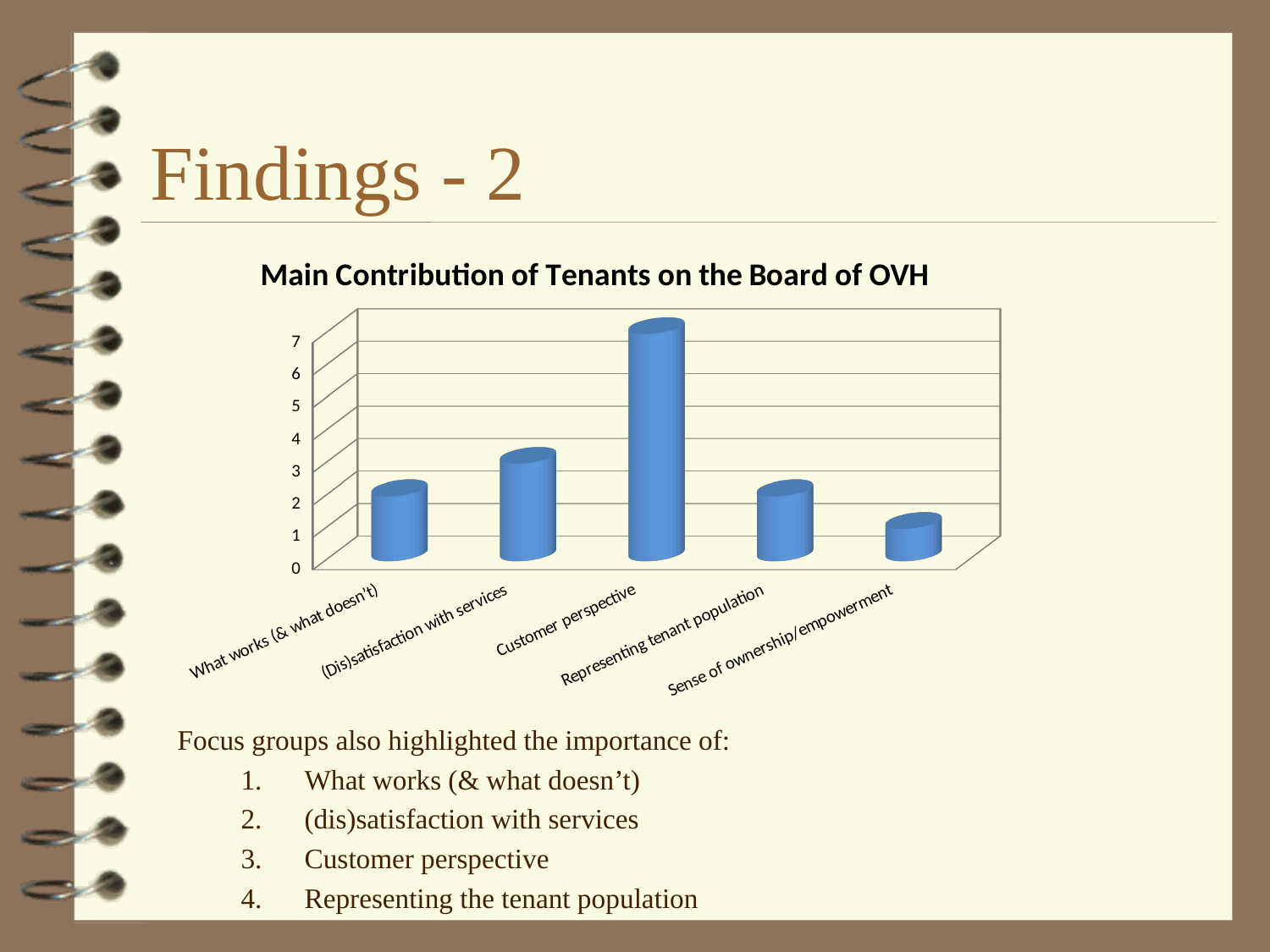

# Findings - 2

[unsupported chart]

Focus groups also highlighted the importance of:
What works (& what doesn’t)
(dis)satisfaction with services
Customer perspective
Representing the tenant population